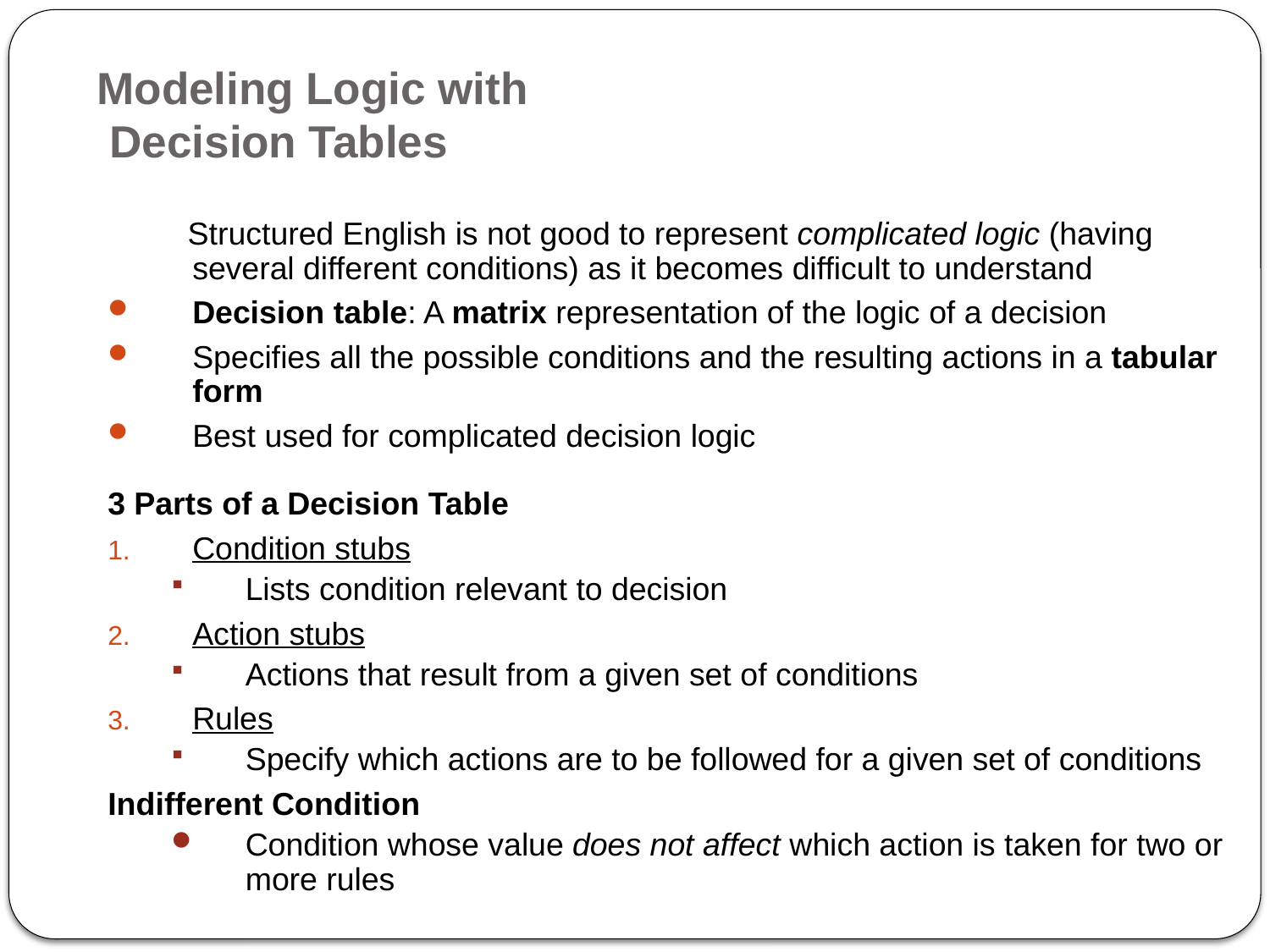

# Modeling Logic with Decision Tables
         Structured English is not good to represent complicated logic (having several different conditions) as it becomes difficult to understand
Decision table: A matrix representation of the logic of a decision
Specifies all the possible conditions and the resulting actions in a tabular form
Best used for complicated decision logic

3 Parts of a Decision Table
Condition stubs
Lists condition relevant to decision
Action stubs
Actions that result from a given set of conditions
Rules
Specify which actions are to be followed for a given set of conditions
Indifferent Condition
Condition whose value does not affect which action is taken for two or more rules